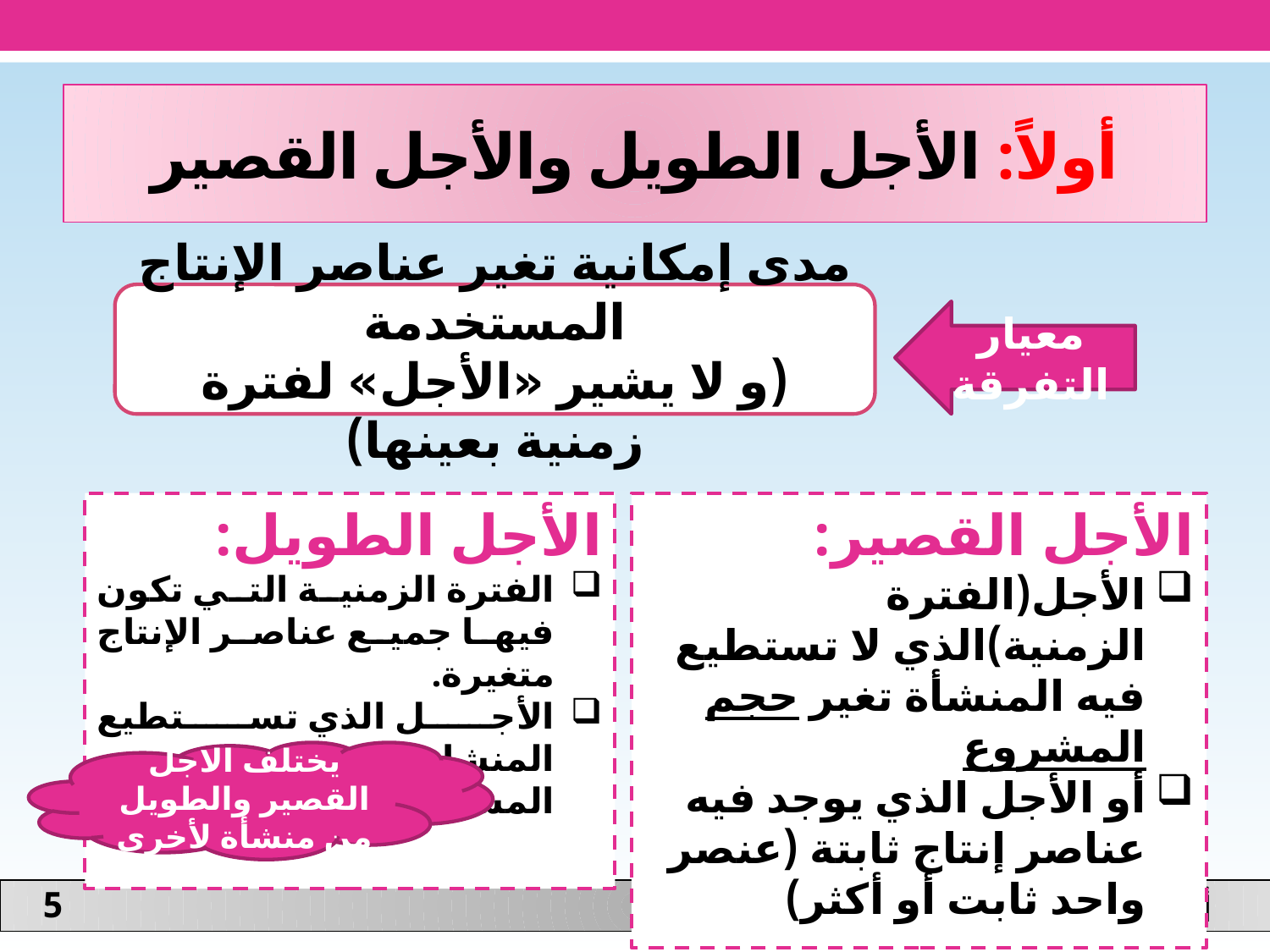

أولاً: الأجل الطويل والأجل القصير
مدى إمكانية تغير عناصر الإنتاج المستخدمة
(و لا يشير «الأجل» لفترة زمنية بعينها)
معيار التفرقة
الأجل الطويل:
الفترة الزمنية التي تكون فيها جميع عناصر الإنتاج متغيرة.
الأجل الذي تستطيع المنشاة فيه تغيير حجم المشروع.

الأجل القصير:
الأجل(الفترة الزمنية)الذي لا تستطيع فيه المنشأة تغير حجم المشروع
أو الأجل الذي يوجد فيه عناصر إنتاج ثابتة (عنصر واحد ثابت أو أكثر)

يختلف الاجل القصير والطويل من منشأة لأخرى
5

أ. أمل أبوملحة